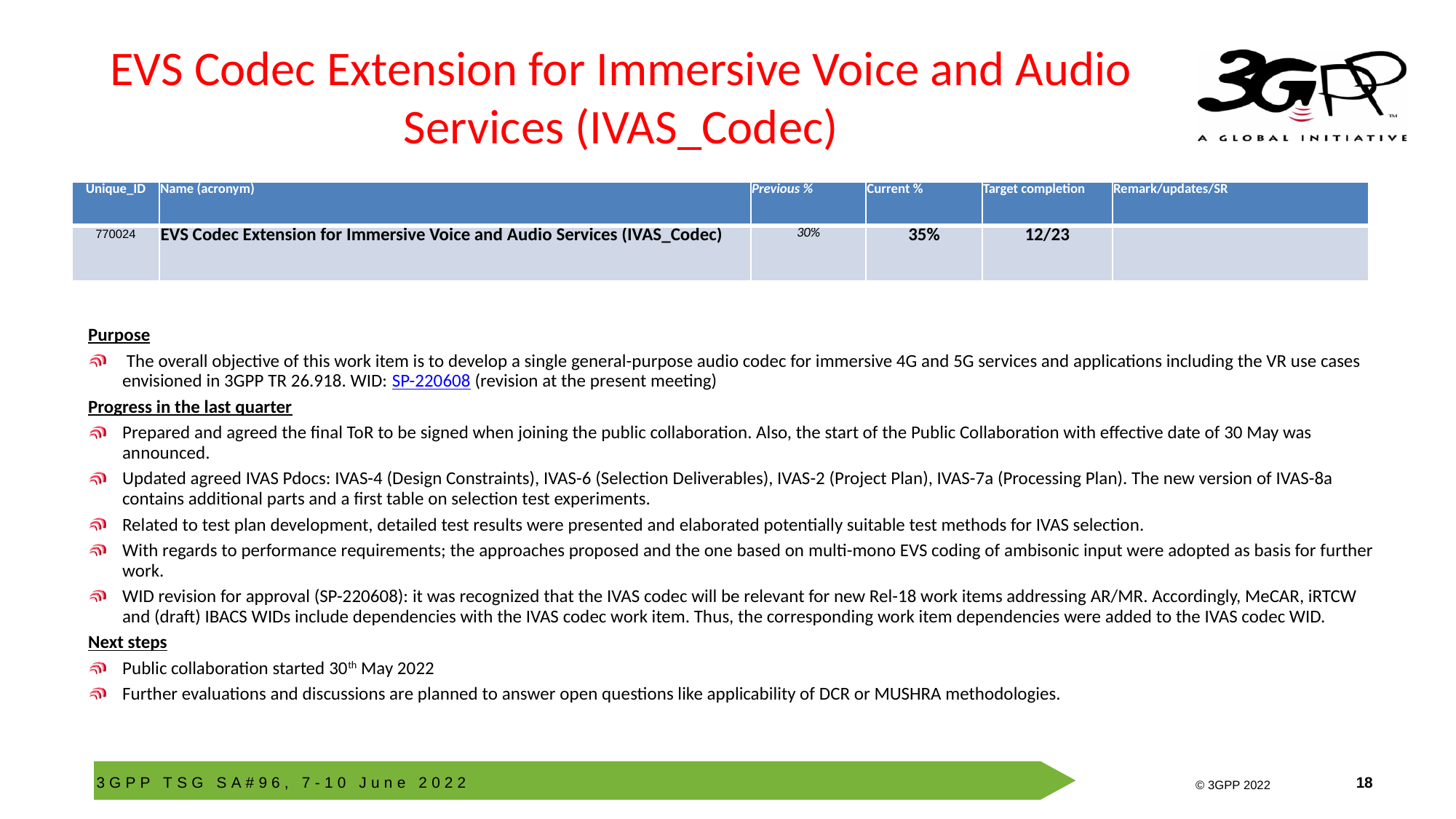

# EVS Codec Extension for Immersive Voice and Audio Services (IVAS_Codec)
| Unique\_ID | Name (acronym) | Previous % | Current % | Target completion | Remark/updates/SR |
| --- | --- | --- | --- | --- | --- |
| 770024 | EVS Codec Extension for Immersive Voice and Audio Services (IVAS\_Codec) | 30% | 35% | 12/23 |  |
Purpose
 The overall objective of this work item is to develop a single general-purpose audio codec for immersive 4G and 5G services and applications including the VR use cases envisioned in 3GPP TR 26.918. WID: SP-220608 (revision at the present meeting)
Progress in the last quarter
Prepared and agreed the final ToR to be signed when joining the public collaboration. Also, the start of the Public Collaboration with effective date of 30 May was announced.
Updated agreed IVAS Pdocs: IVAS-4 (Design Constraints), IVAS-6 (Selection Deliverables), IVAS-2 (Project Plan), IVAS-7a (Processing Plan). The new version of IVAS-8a contains additional parts and a first table on selection test experiments.
Related to test plan development, detailed test results were presented and elaborated potentially suitable test methods for IVAS selection.
With regards to performance requirements; the approaches proposed and the one based on multi-mono EVS coding of ambisonic input were adopted as basis for further work.
WID revision for approval (SP-220608): it was recognized that the IVAS codec will be relevant for new Rel-18 work items addressing AR/MR. Accordingly, MeCAR, iRTCW and (draft) IBACS WIDs include dependencies with the IVAS codec work item. Thus, the corresponding work item dependencies were added to the IVAS codec WID.
Next steps
Public collaboration started 30th May 2022
Further evaluations and discussions are planned to answer open questions like applicability of DCR or MUSHRA methodologies.